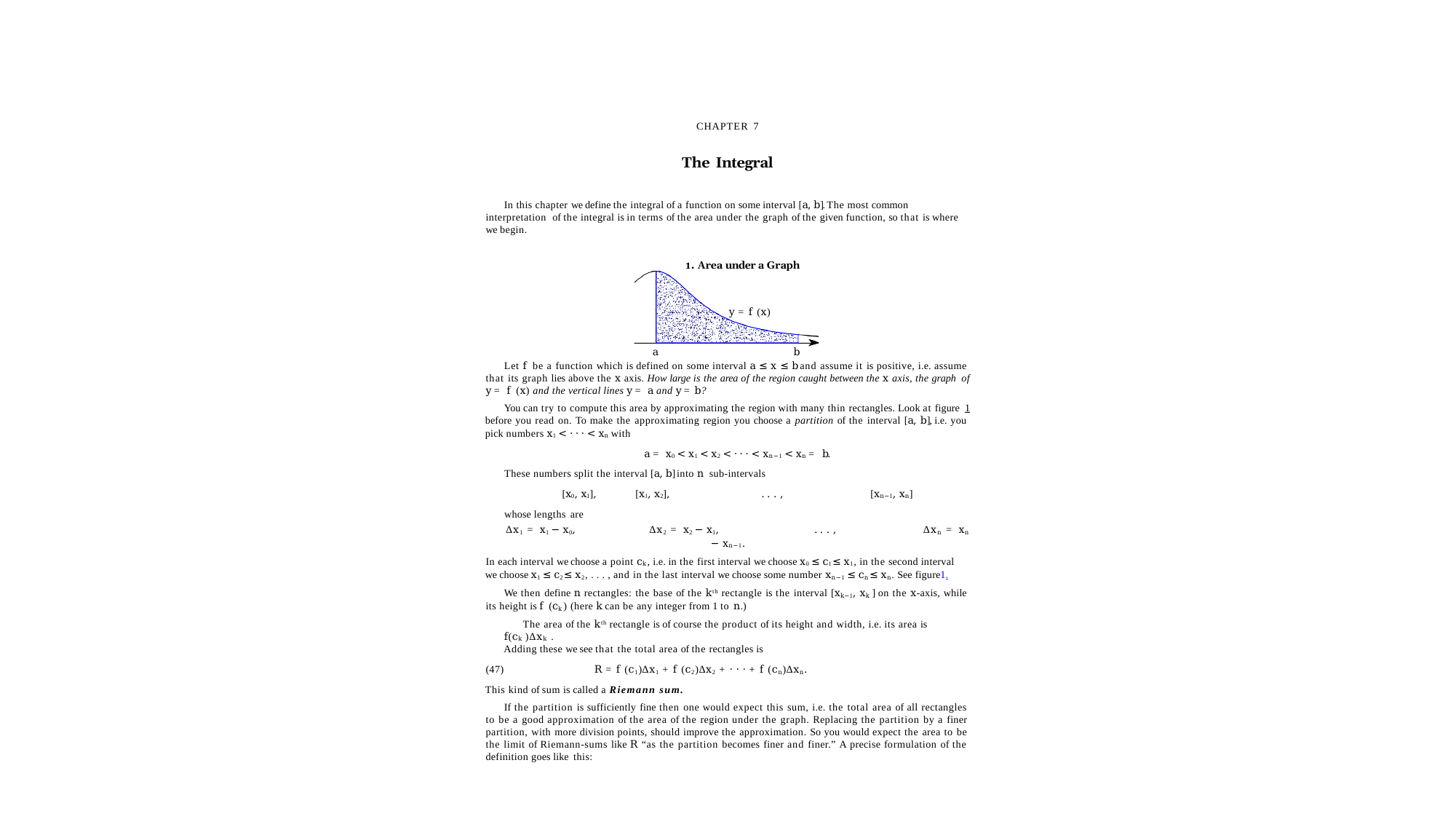

2
CHAPTER 7

The Integral

In this chapter we define the integral of a function on some interval [a, b]. The most common interpretation  of the integral is in terms of the area under the graph of the given function, so that is where we begin.

1. Area under a Graph

y = f (x)

a	b
Let f be a function which is defined on some interval a ≤ x ≤ b and assume it is positive, i.e. assume  that its graph lies above the x axis. How large is the area of the region caught between the x axis, the graph  of y = f (x) and the vertical lines y = a and y = b?
You can try to compute this area by approximating the region with many thin rectangles. Look at figure  1before you read on. To make the approximating region you choose a partition of the interval [a, b], i.e. you  pick numbers x1 < · · · < xn with
a = x0 < x1 < x2 < · · · < xn−1 < xn = b.
These numbers split the interval [a, b] into n sub-intervals
[x0, x1],	[x1, x2],	. . . ,	[xn−1, xn]
whose lengths are
∆x1 = x1 − x0,	∆x2 = x2 − x1,	. . . ,	∆xn = xn − xn−1.
In each interval we choose a point ck , i.e. in the first interval we choose x0 ≤ c1 ≤ x1, in the second interval  we choose x1 ≤ c2 ≤ x2, . . . , and in the last interval we choose some number xn−1 ≤ cn ≤ xn. See figure1.
We then define n rectangles: the base of the kth rectangle is the interval [xk−1, xk ] on the x-axis, while  its height is f (ck ) (here k can be any integer from 1 to n.)
The area of the kth rectangle is of course the product of its height and width, i.e. its area is f(ck )∆xk .
Adding these we see that the total area of the rectangles is
(47)	R = f (c1)∆x1 + f (c2)∆x2 + · · · + f (cn)∆xn.  This kind of sum is called a Riemann sum.
If the partition is sufficiently fine then one would expect this sum, i.e. the total area of all rectangles  to be a good approximation of the area of the region under the graph. Replacing the partition by a finer  partition, with more division points, should improve the approximation. So you would expect the area to be  the limit of Riemann-sums like R “as the partition becomes finer and finer.” A precise formulation of the  definition goes like this: